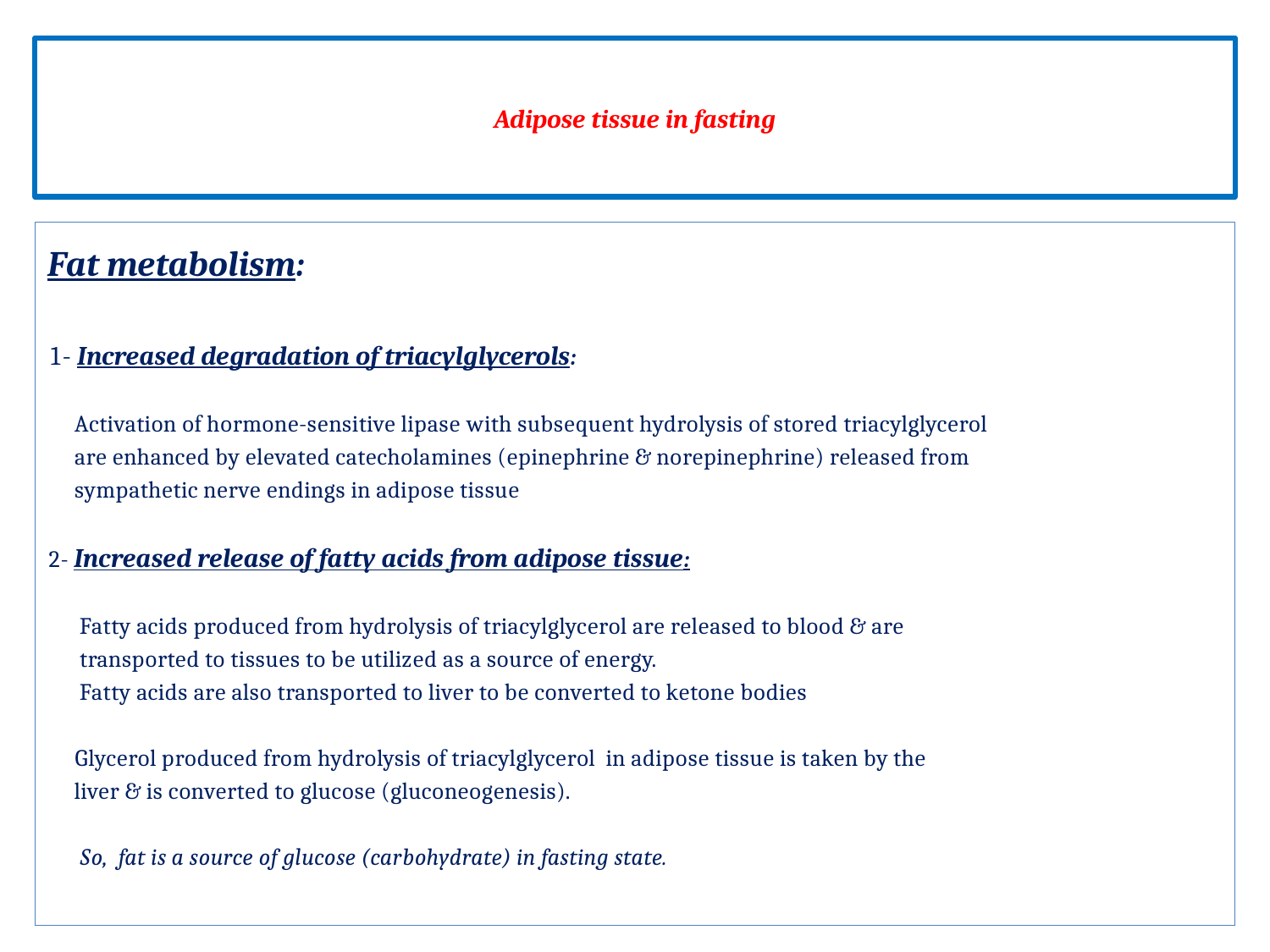

# Adipose tissue in fasting

Fat metabolism:

1- Increased degradation of triacylglycerols:

     Activation of hormone-sensitive lipase with subsequent hydrolysis of stored triacylglycerol
     are enhanced by elevated catecholamines (epinephrine & norepinephrine) released from
     sympathetic nerve endings in adipose tissue

2- Increased release of fatty acids from adipose tissue:

      Fatty acids produced from hydrolysis of triacylglycerol are released to blood & are
      transported to tissues to be utilized as a source of energy.
      Fatty acids are also transported to liver to be converted to ketone bodies

     Glycerol produced from hydrolysis of triacylglycerol  in adipose tissue is taken by the
     liver & is converted to glucose (gluconeogenesis).

      So,  fat is a source of glucose (carbohydrate) in fasting state.